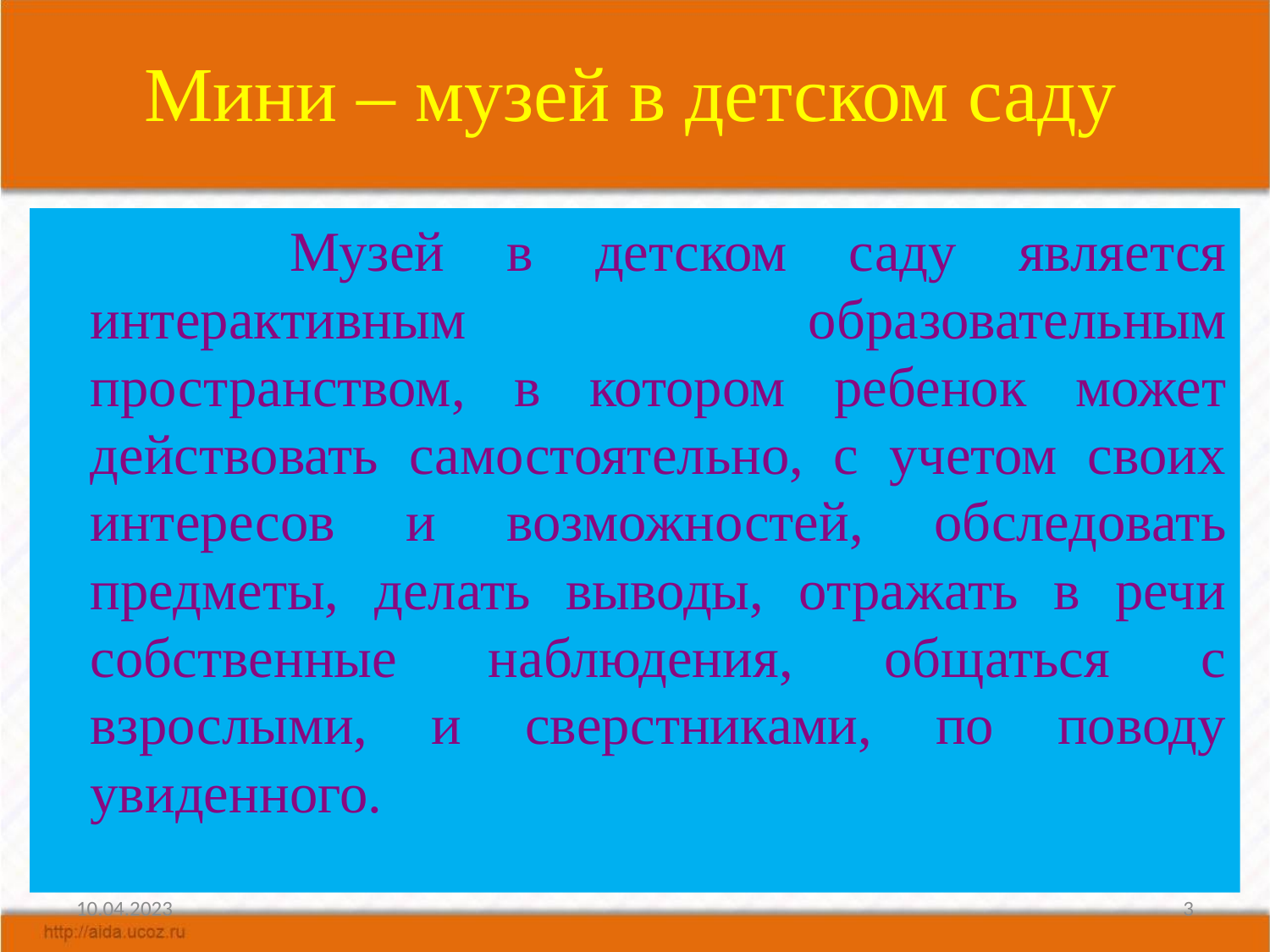

# Мини – музей в детском саду
    Музей в детском саду является интерактивным образовательным пространством, в котором ребенок может действовать самостоятельно, с учетом своих интересов и возможностей, обследовать предметы, делать выводы, отражать в речи собственные наблюдения, общаться с взрослыми, и сверстниками, по поводу увиденного.

10.04.2023
3